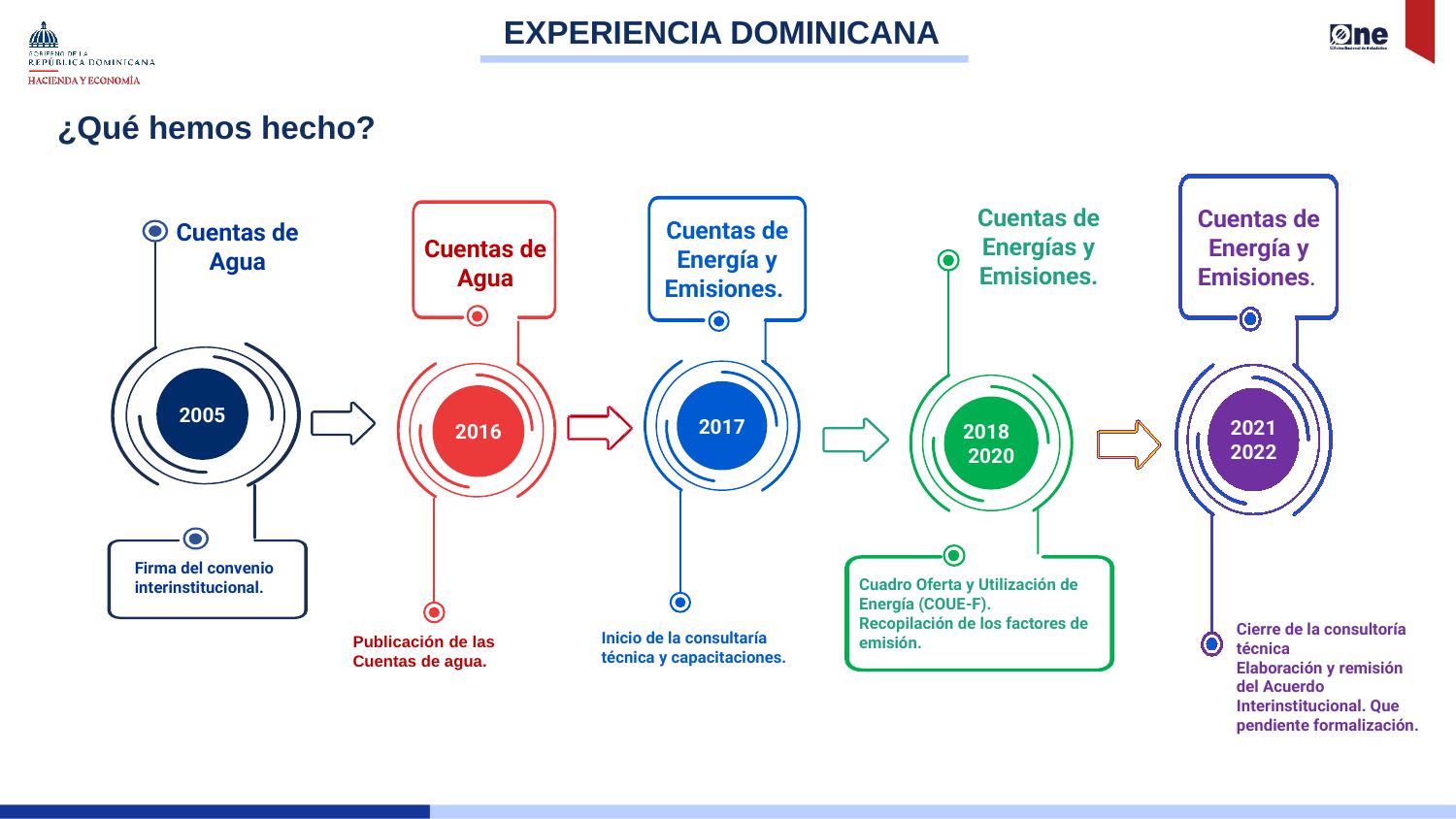

EXPERIENCIA DOMINICANA

¿Qué hemos hecho?
Cuentas de Energía y Emisiones.

2021
2022

Cierre de la consultoría técnica
Elaboración y remisión del Acuerdo Interinstitucional. Que pendiente formalización.

Cuentas de Energías y Emisiones.

2018
2020

Cuadro Oferta y Utilización de Energía (COUE-F).
Recopilación de los factores de emisión.

Cuentas de Energía y Emisiones.

2017

Inicio de la consultaría técnica y capacitaciones.

2016

Publicación de las Cuentas de agua.

Cuentas de Agua

Firma del convenio interinstitucional.
Cuentas de Agua
2005